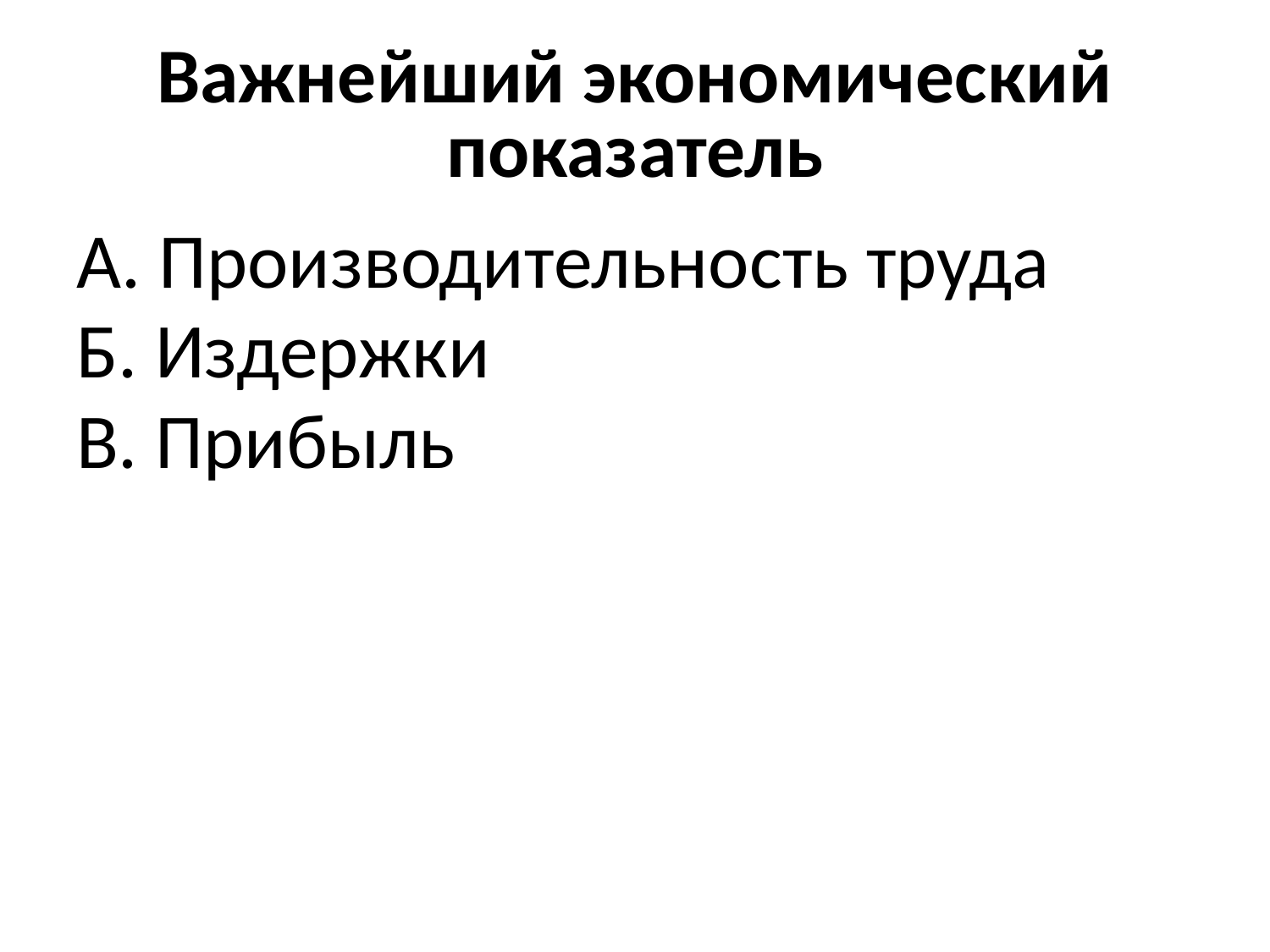

# Важнейший экономический показатель
А. Производительность труда
Б. Издержки
В. Прибыль